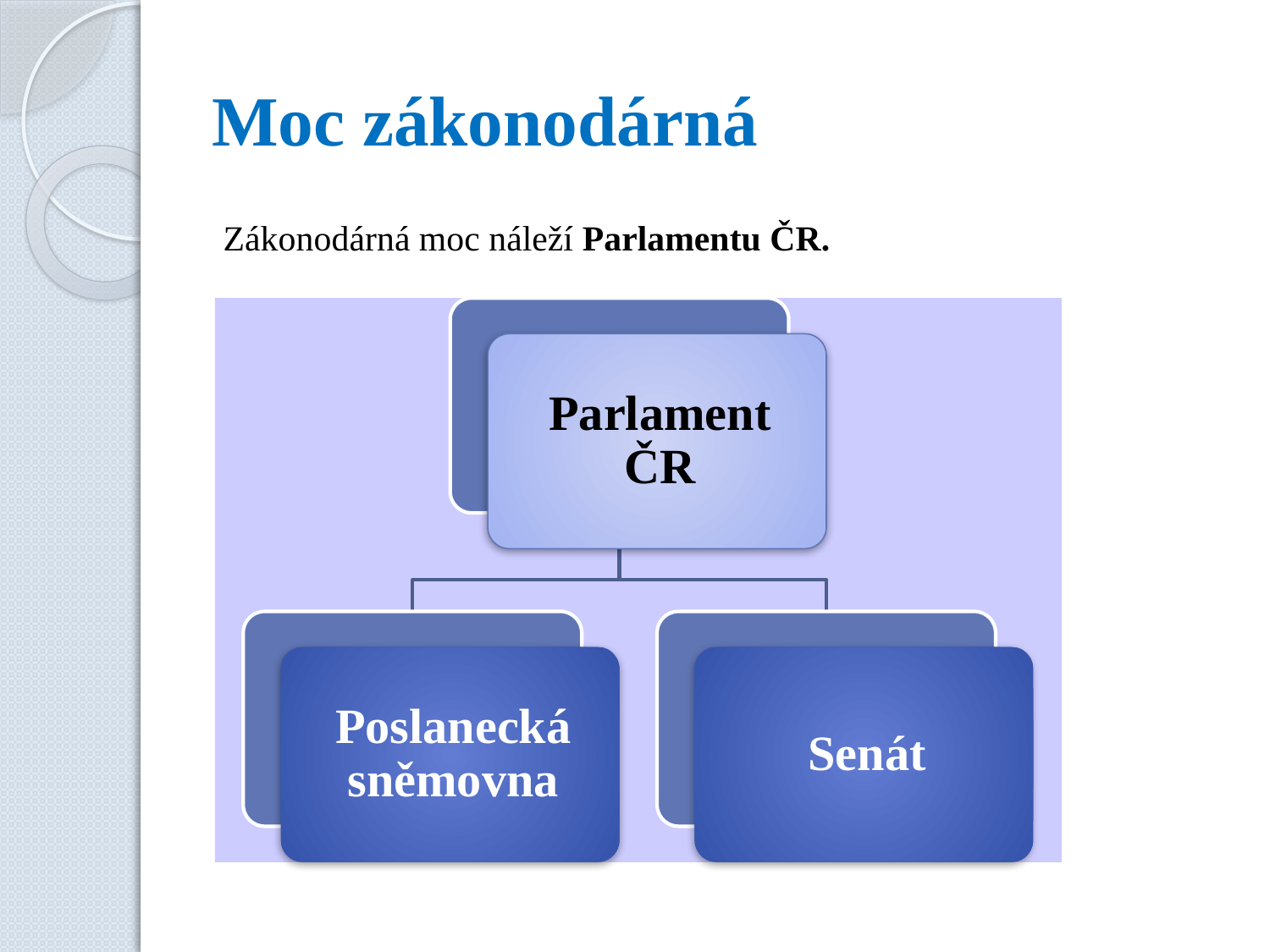

# Moc zákonodárná

Zákonodárná moc náleží Parlamentu ČR.

Parlament ČR
Poslanecká sněmovna
Senát